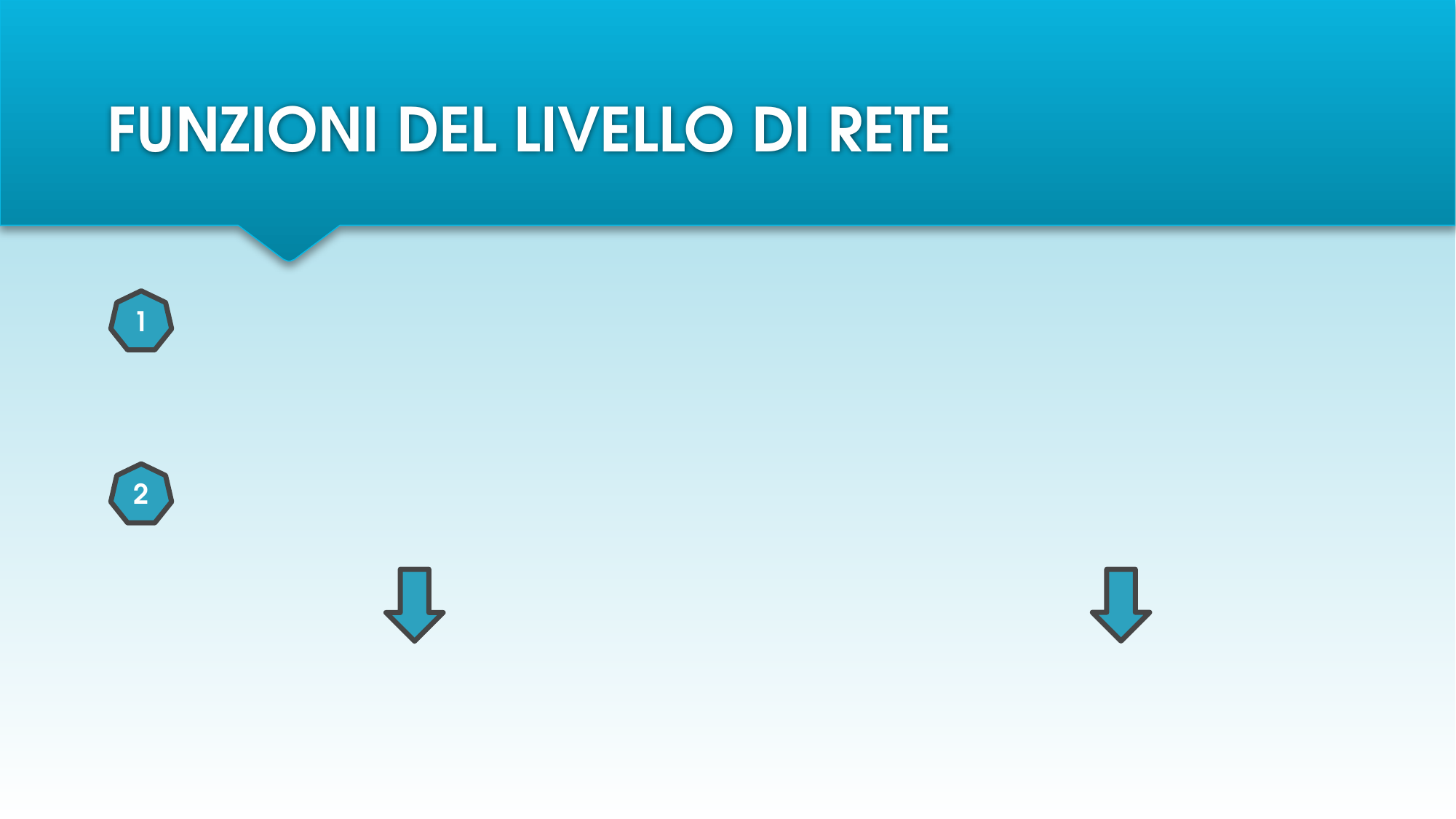

# FUNZIONI DEL LIVELLO DI RETE
ORGANIZZAZIONE IN PACCHETTI O DATAGRAMMI DELLE INFORMAZIONI RICEVUTE
PERCORSO ATTUATO PER LA TRADUZIONE DELL’INDIRIZZO LOGICO
STATICO
DINAMICO
1
2